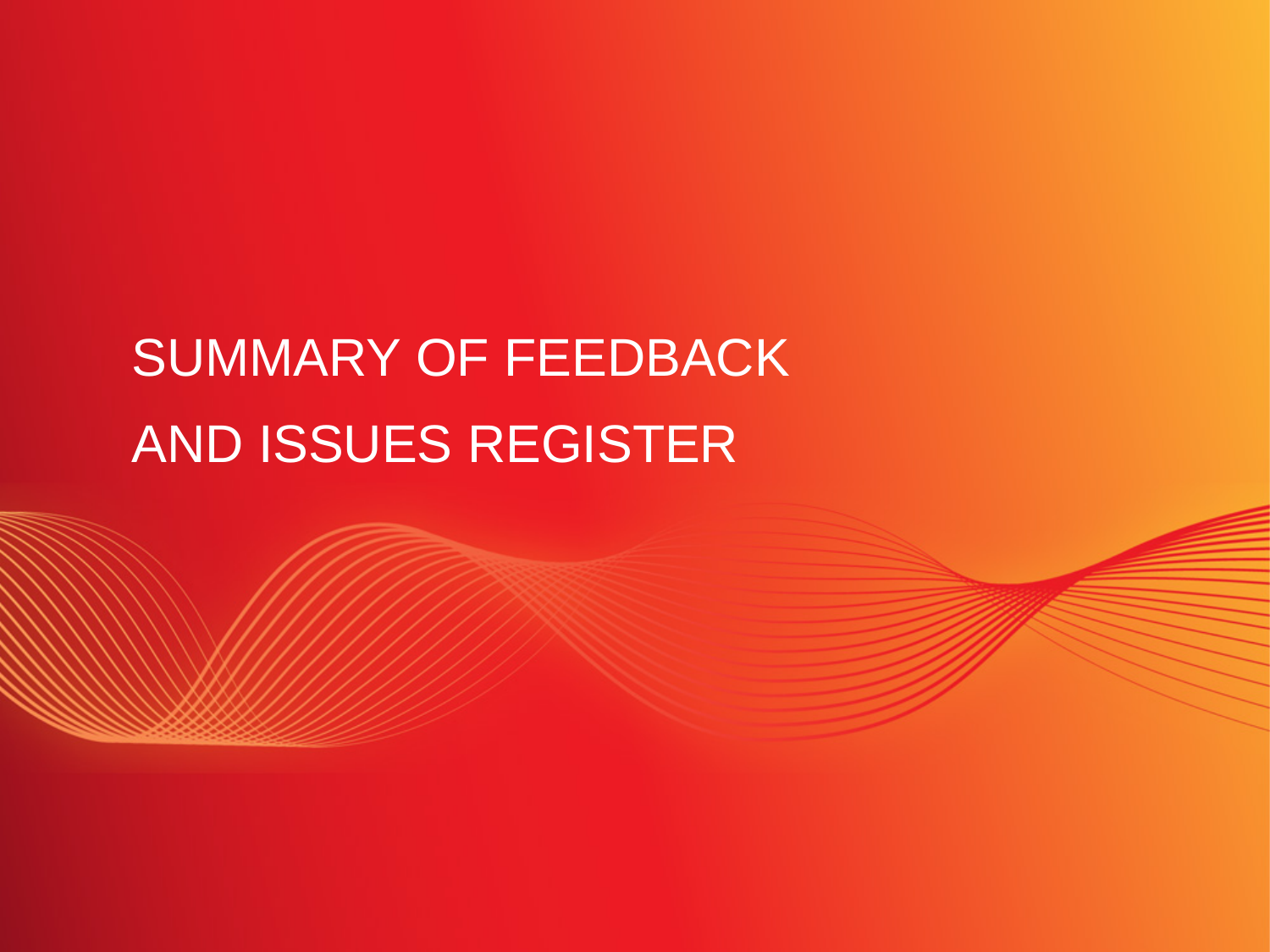

# Summary of feedback and issues register